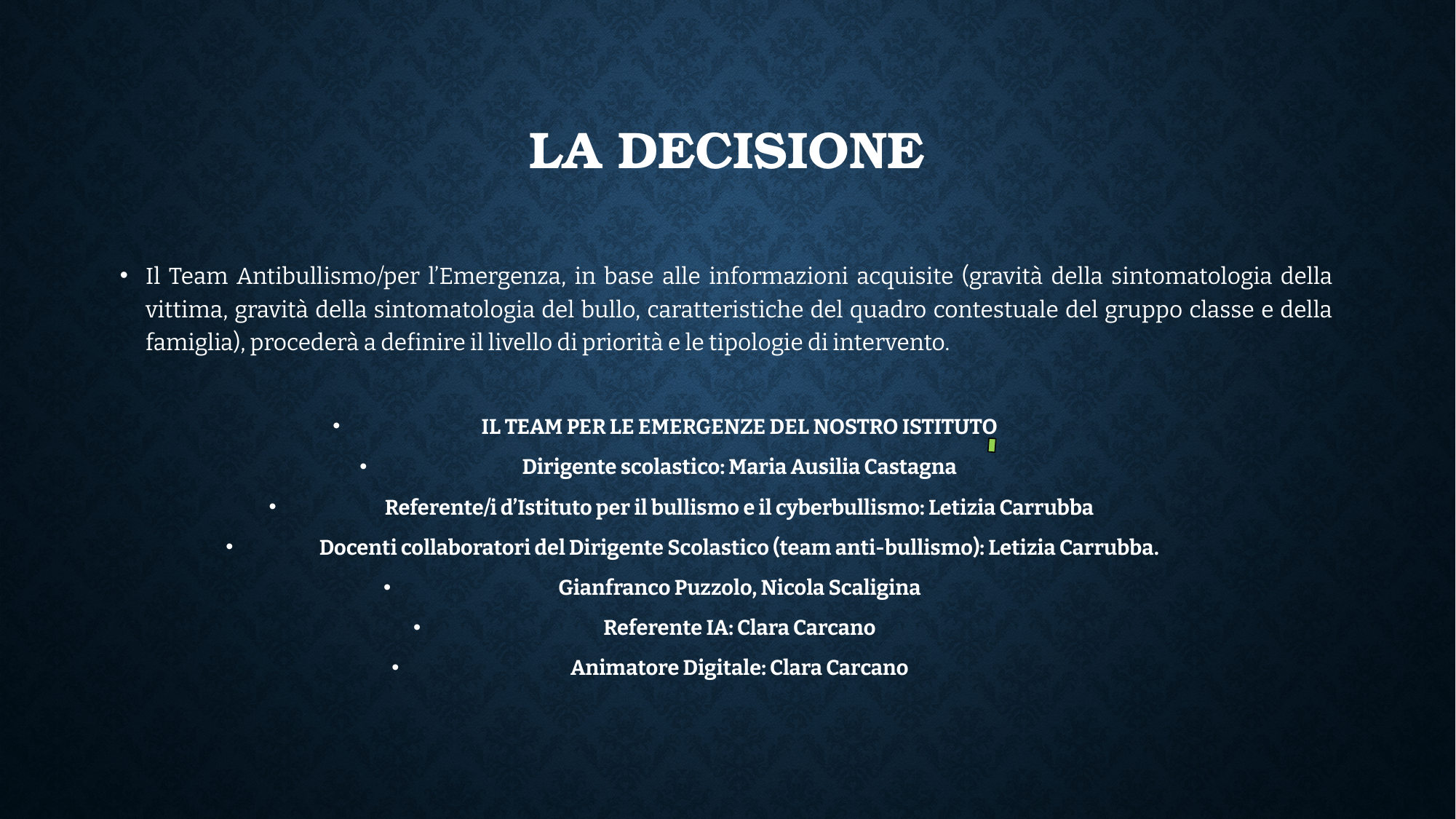

# LA DECISIONE
Il Team Antibullismo/per l’Emergenza, in base alle informazioni acquisite (gravità della sintomatologia della vittima, gravità della sintomatologia del bullo, caratteristiche del quadro contestuale del gruppo classe e della famiglia), procederà a definire il livello di priorità e le tipologie di intervento.

IL TEAM PER LE EMERGENZE DEL NOSTRO ISTITUTO
Dirigente scolastico: Maria Ausilia Castagna
Referente/i d’Istituto per il bullismo e il cyberbullismo: Letizia Carrubba
Docenti collaboratori del Dirigente Scolastico (team anti-bullismo): Letizia Carrubba.
Gianfranco Puzzolo, Nicola Scaligina
Referente IA: Clara Carcano
Animatore Digitale: Clara Carcano